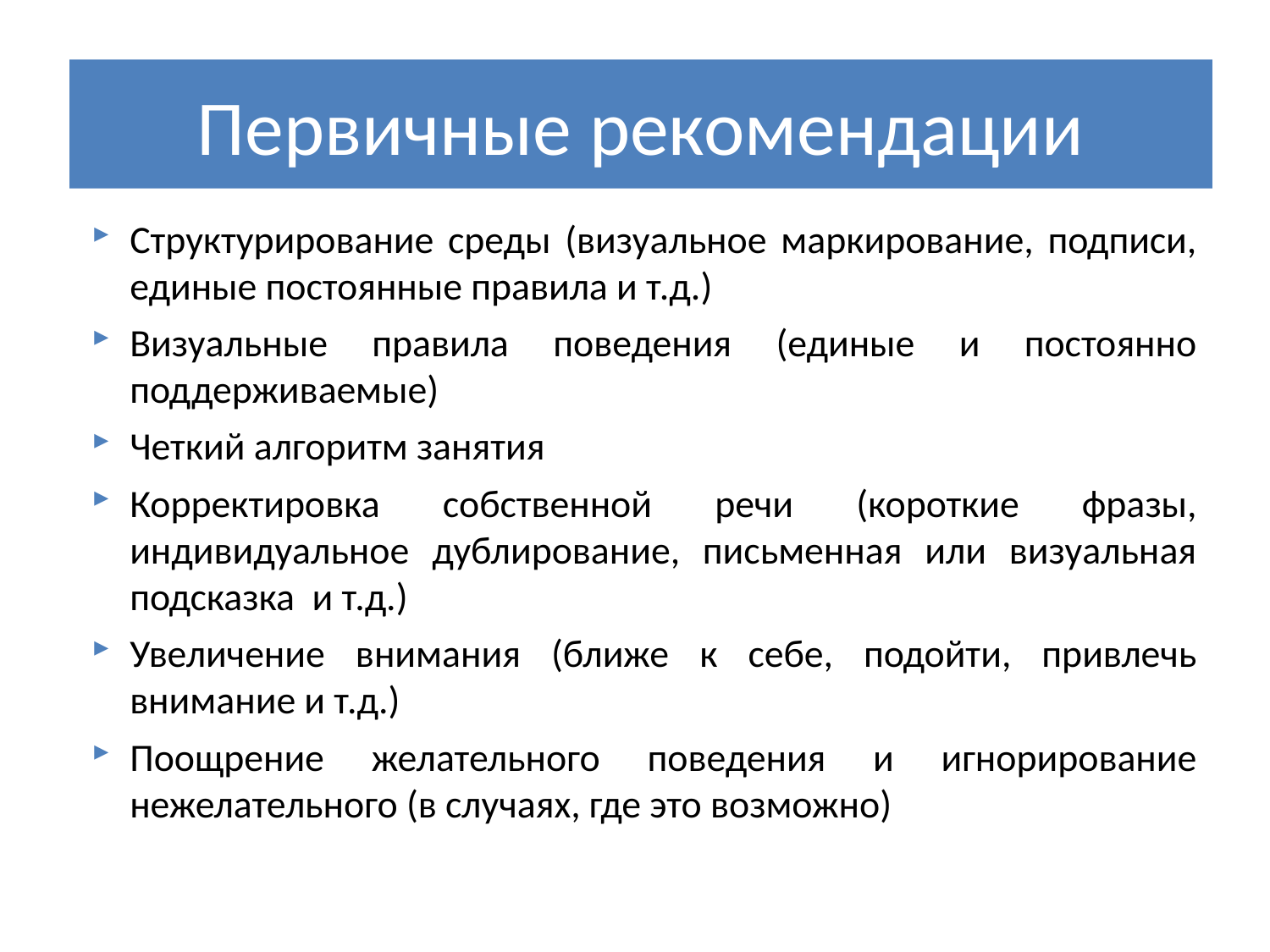

# Первичные рекомендации
Структурирование среды (визуальное маркирование, подписи, единые постоянные правила и т.д.)
Визуальные правила поведения (единые и постоянно поддерживаемые)
Четкий алгоритм занятия
Корректировка собственной речи (короткие фразы, индивидуальное дублирование, письменная или визуальная подсказка  и т.д.)
Увеличение внимания (ближе к себе, подойти, привлечь внимание и т.д.)
Поощрение желательного поведения и игнорирование нежелательного (в случаях, где это возможно)